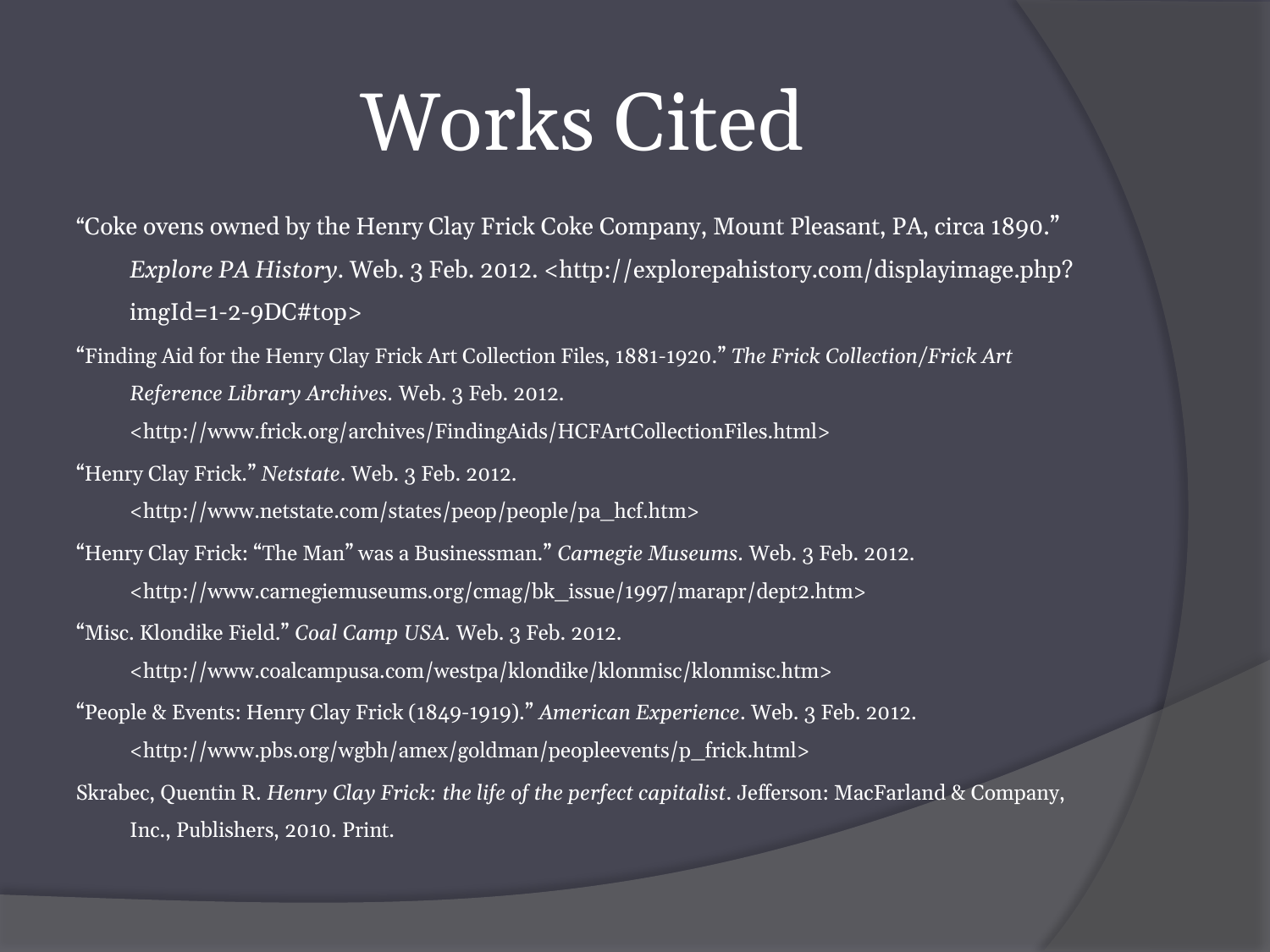

# Works Cited
“Coke ovens owned by the Henry Clay Frick Coke Company, Mount Pleasant, PA, circa 1890.” Explore PA History. Web. 3 Feb. 2012. <http://explorepahistory.com/displayimage.php?imgId=1-2-9DC#top>
“Finding Aid for the Henry Clay Frick Art Collection Files, 1881-1920.” The Frick Collection/Frick Art Reference Library Archives. Web. 3 Feb. 2012. <http://www.frick.org/archives/FindingAids/HCFArtCollectionFiles.html>
“Henry Clay Frick.” Netstate. Web. 3 Feb. 2012. <http://www.netstate.com/states/peop/people/pa_hcf.htm>
“Henry Clay Frick: “The Man” was a Businessman.” Carnegie Museums. Web. 3 Feb. 2012. <http://www.carnegiemuseums.org/cmag/bk_issue/1997/marapr/dept2.htm>
“Misc. Klondike Field.” Coal Camp USA. Web. 3 Feb. 2012. <http://www.coalcampusa.com/westpa/klondike/klonmisc/klonmisc.htm>
“People & Events: Henry Clay Frick (1849-1919).” American Experience. Web. 3 Feb. 2012. <http://www.pbs.org/wgbh/amex/goldman/peopleevents/p_frick.html>
Skrabec, Quentin R. Henry Clay Frick: the life of the perfect capitalist. Jefferson: MacFarland & Company, Inc., Publishers, 2010. Print.